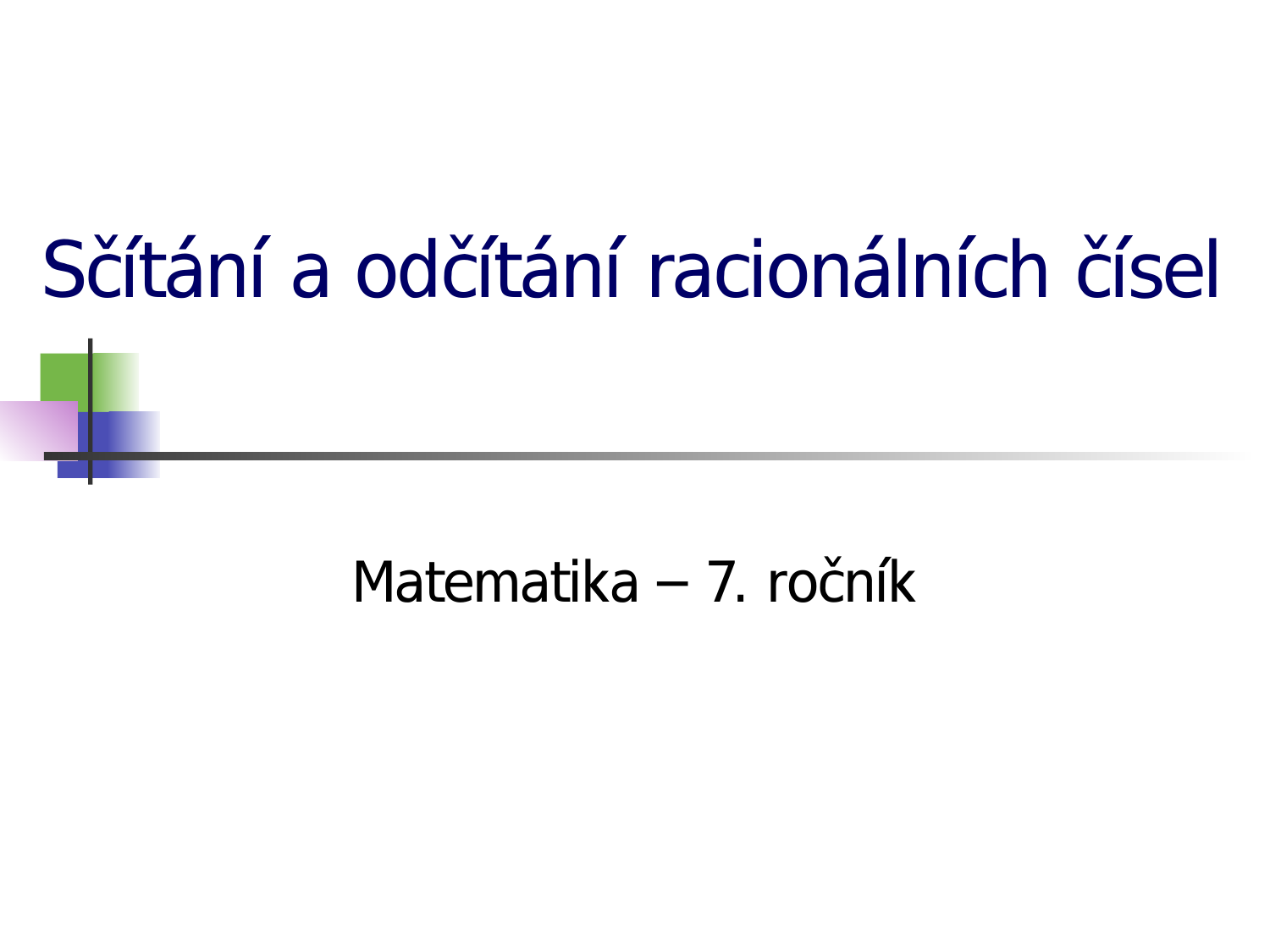

# Sčítání a odčítání racionálních čísel
Matematika – 7. ročník